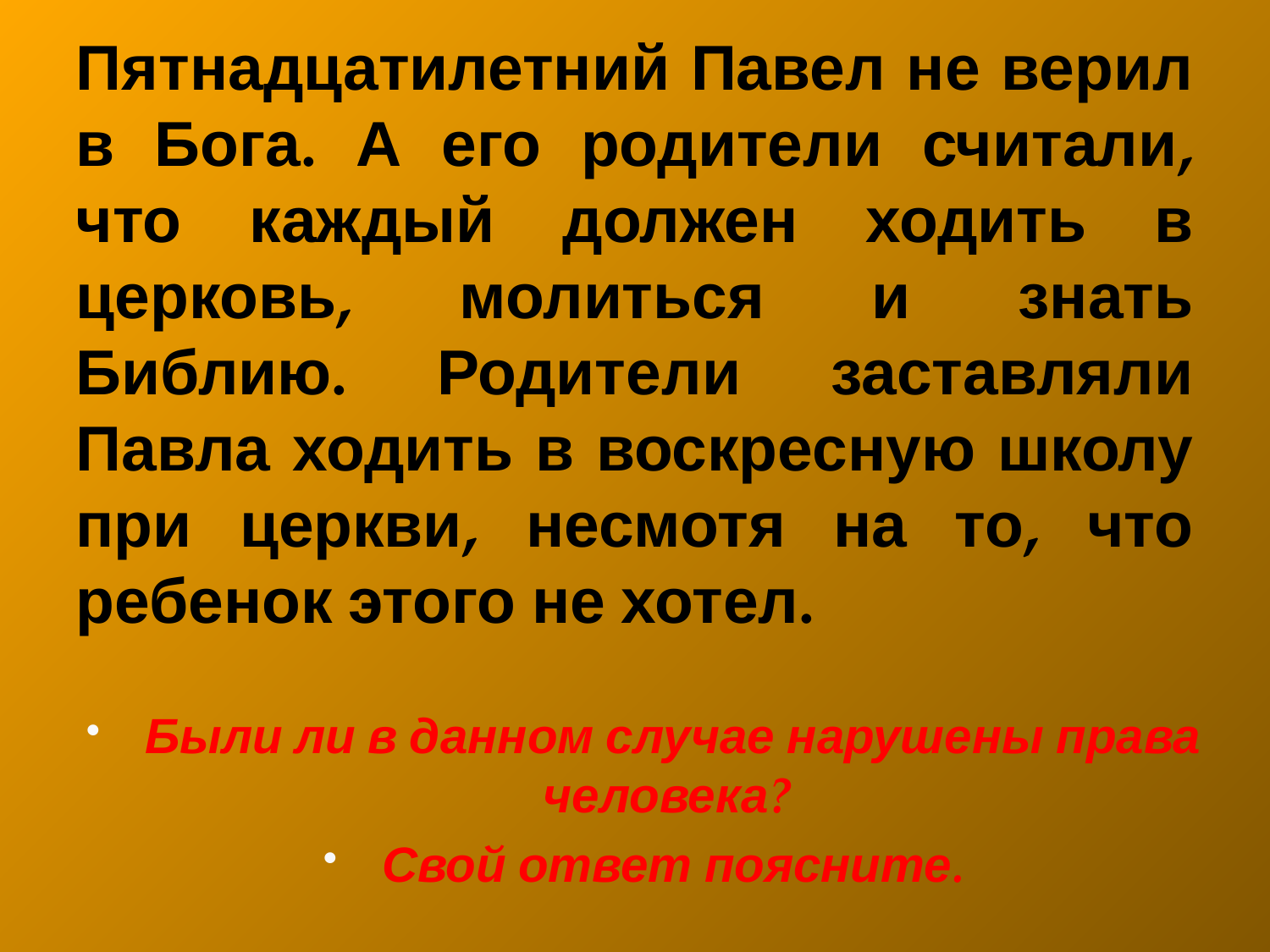

# Пятнадцатилетний Павел не верил в Бога. А его родители считали, что каждый должен ходить в церковь, молиться и знать Библию. Родители заставляли Павла ходить в воскресную школу при церкви, несмотя на то, что ребенок этого не хотел.
Были ли в данном случае нарушены права человека?
Свой ответ поясните.